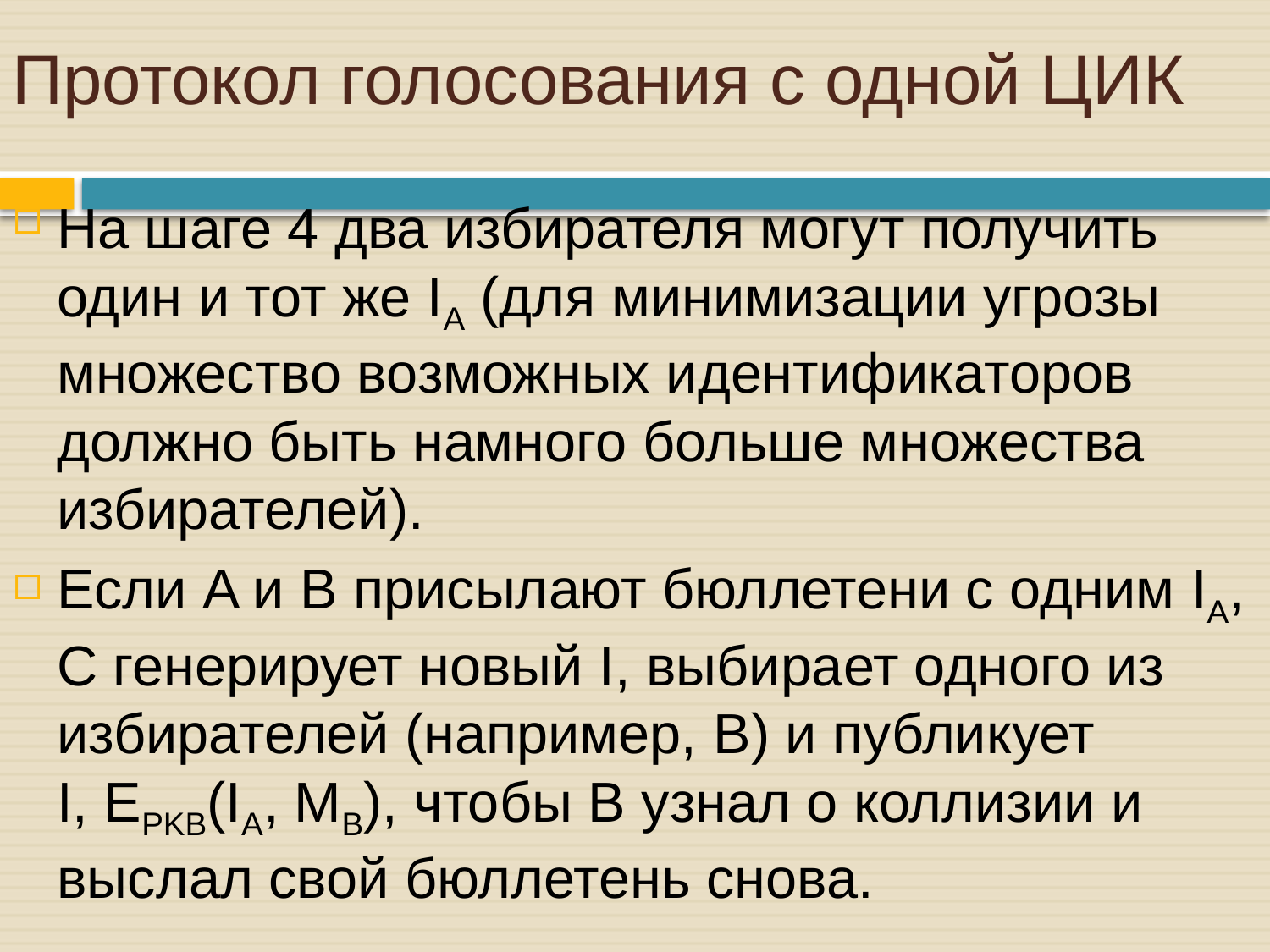

# Протокол голосования с одной ЦИК
На шаге 4 два избирателя могут получить один и тот же IA (для минимизации угрозы множество возможных идентификаторов должно быть намного больше множества избирателей).
Если A и B присылают бюллетени с одним IA, C генерирует новый I, выбирает одного из избирателей (например, B) и публикует
I, EPKB(IA, MB), чтобы B узнал о коллизии и выслал свой бюллетень снова.